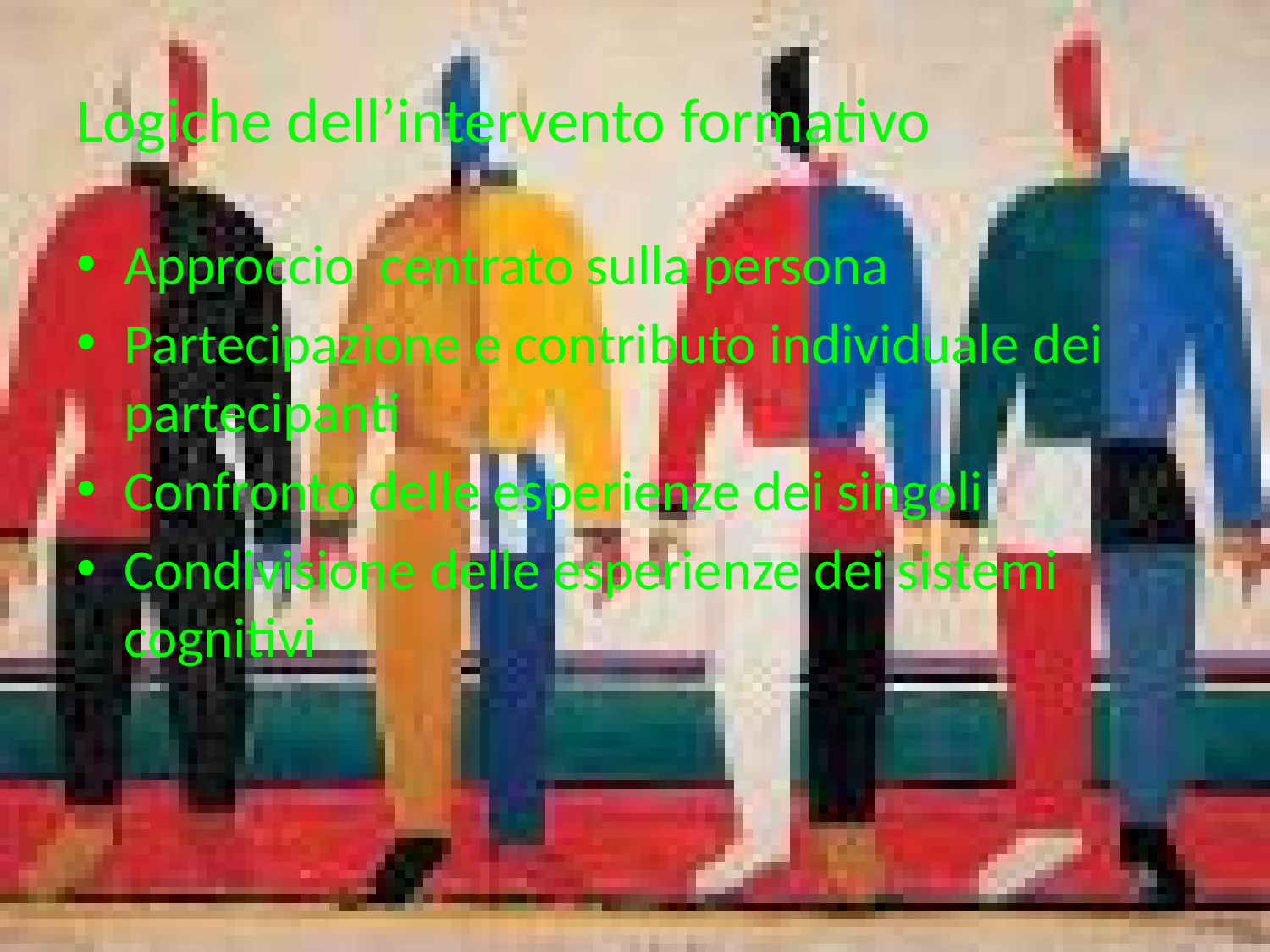

# Logiche dell’intervento formativo
Approccio  centrato sulla persona
Partecipazione e contributo individuale dei partecipanti
Confronto delle esperienze dei singoli
Condivisione delle esperienze dei sistemi cognitivi